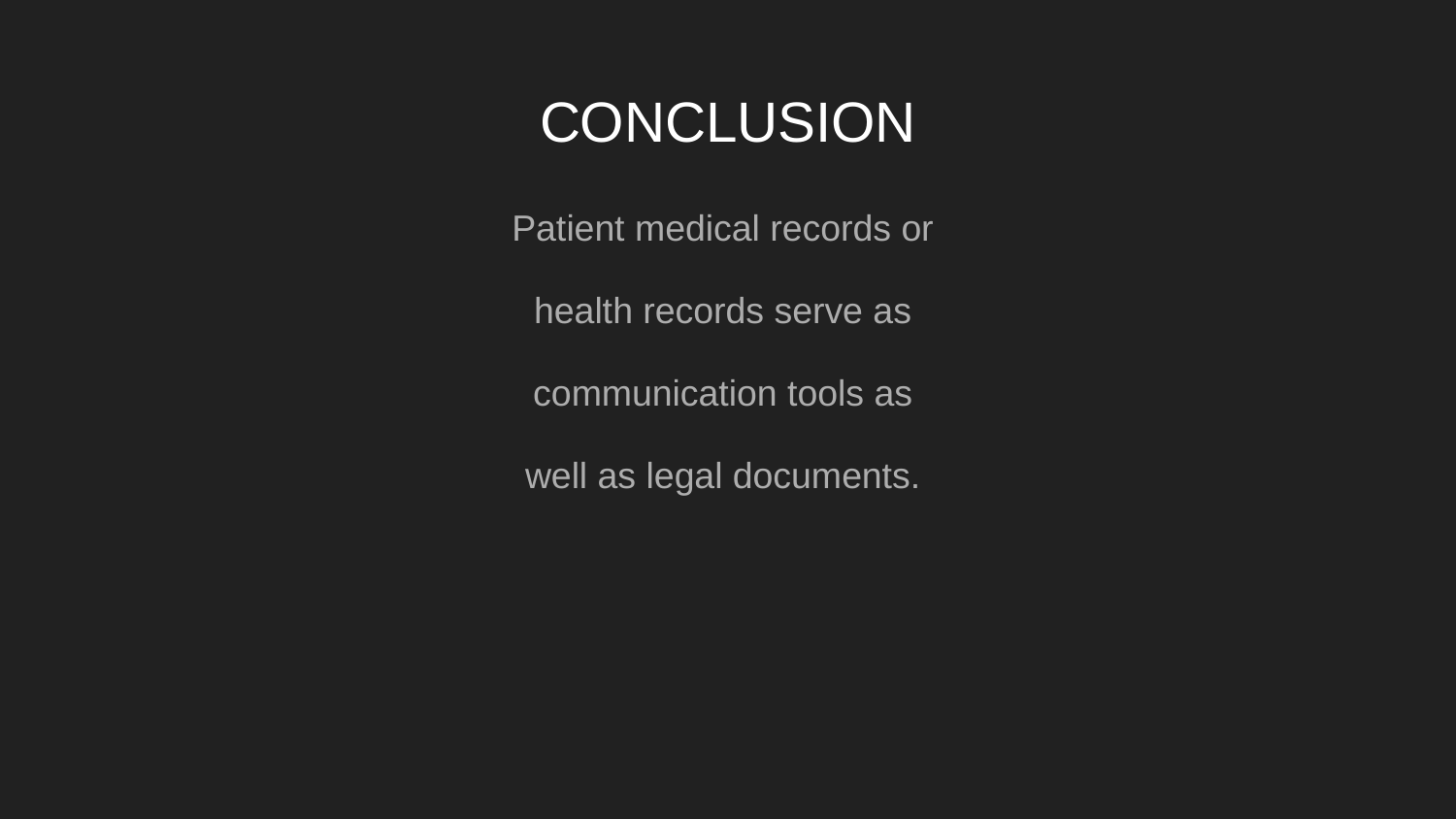

# CONCLUSION
Patient medical records or
health records serve as
communication tools as
well as legal documents.